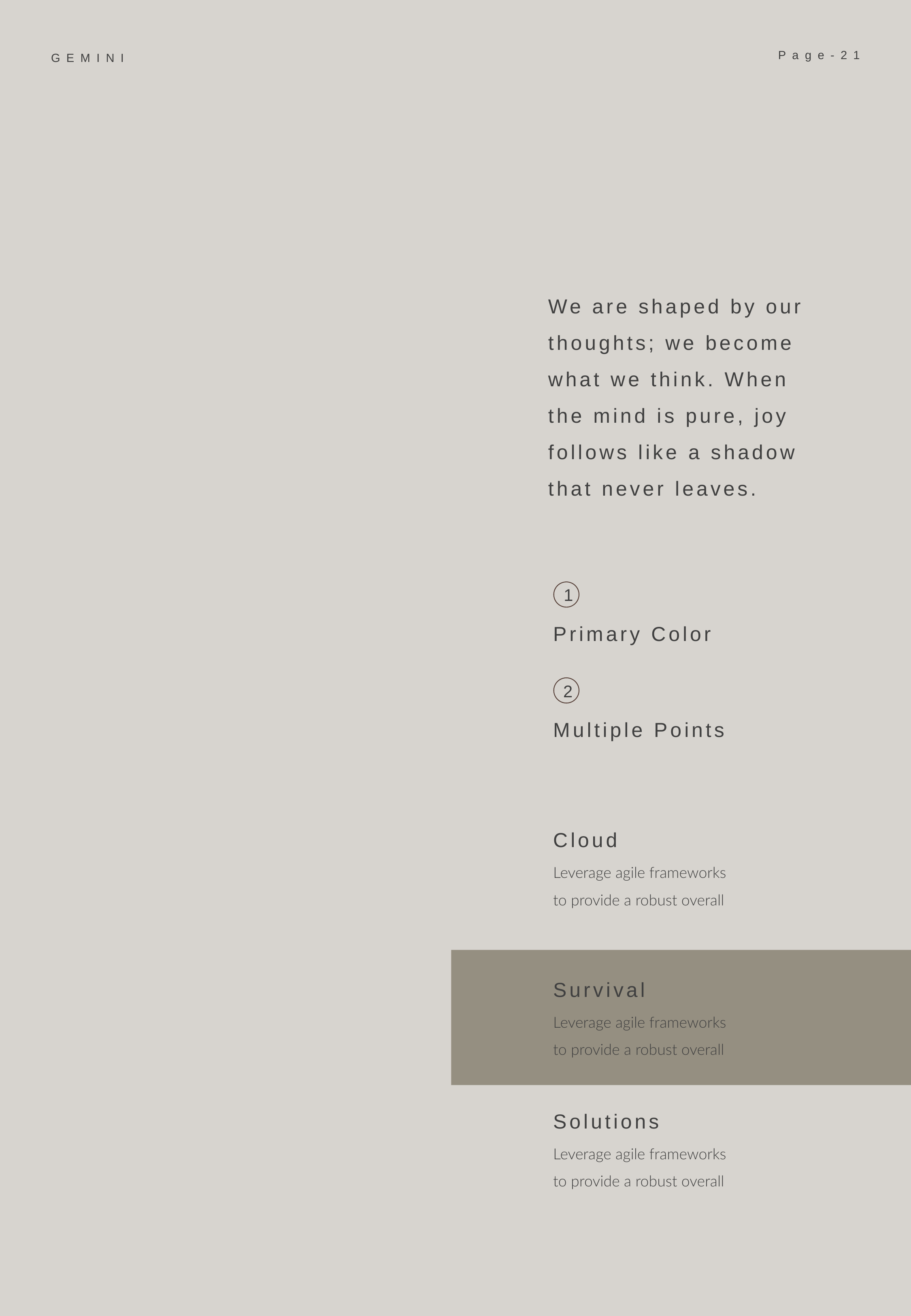

Page-21
GEMINI
We are shaped by our thoughts; we become what we think. When the mind is pure, joy follows like a shadow that never leaves.

1

Primary Color
2

Multiple Points
Cloud
Leverage agile frameworks to provide a robust overall

Survival
Leverage agile frameworks to provide a robust overall
Solutions
Leverage agile frameworks to provide a robust overall